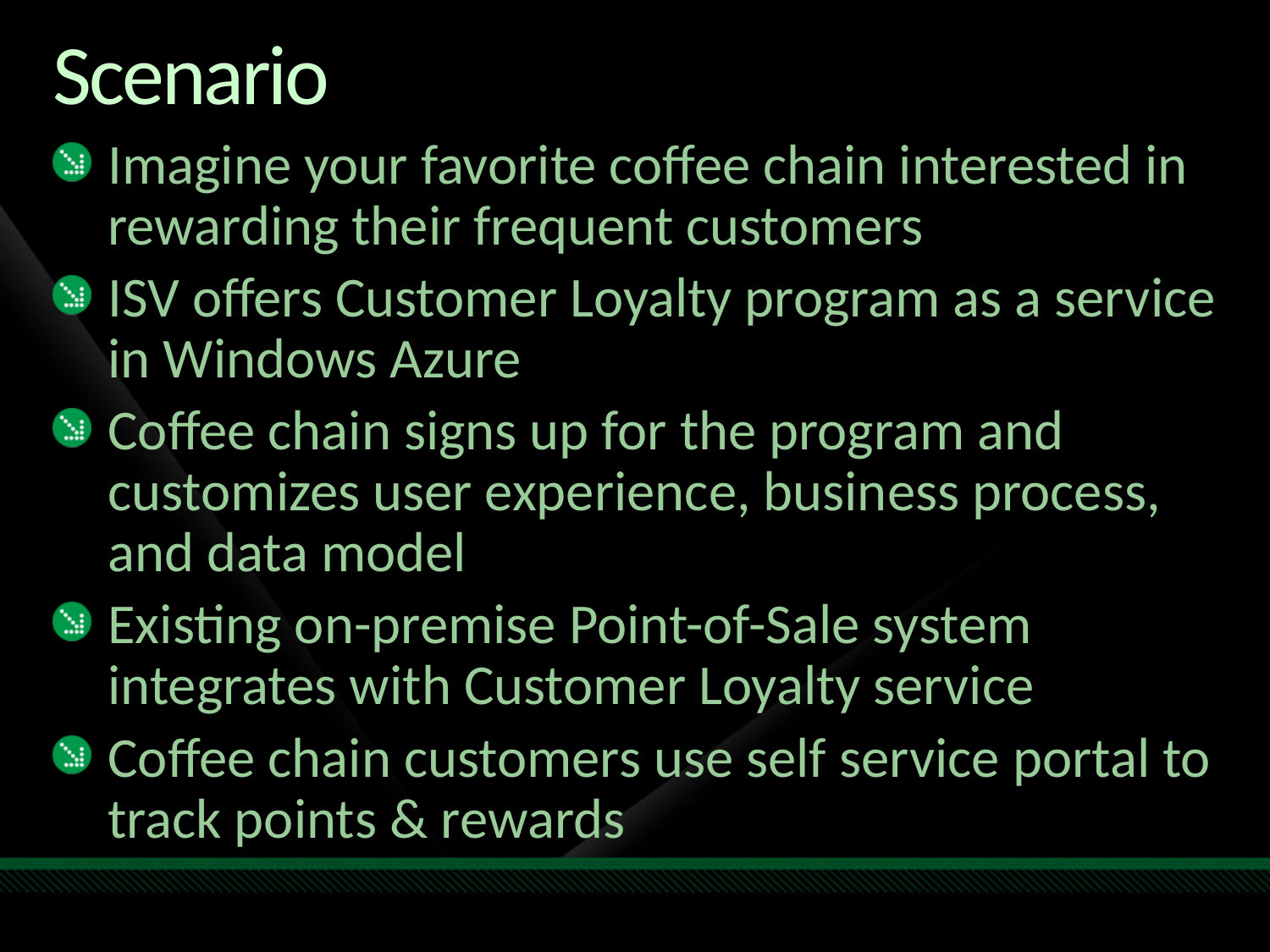

# Scenario
Imagine your favorite coffee chain interested in rewarding their frequent customers
ISV offers Customer Loyalty program as a service in Windows Azure
Coffee chain signs up for the program and customizes user experience, business process, and data model
Existing on-premise Point-of-Sale system integrates with Customer Loyalty service
Coffee chain customers use self service portal to track points & rewards